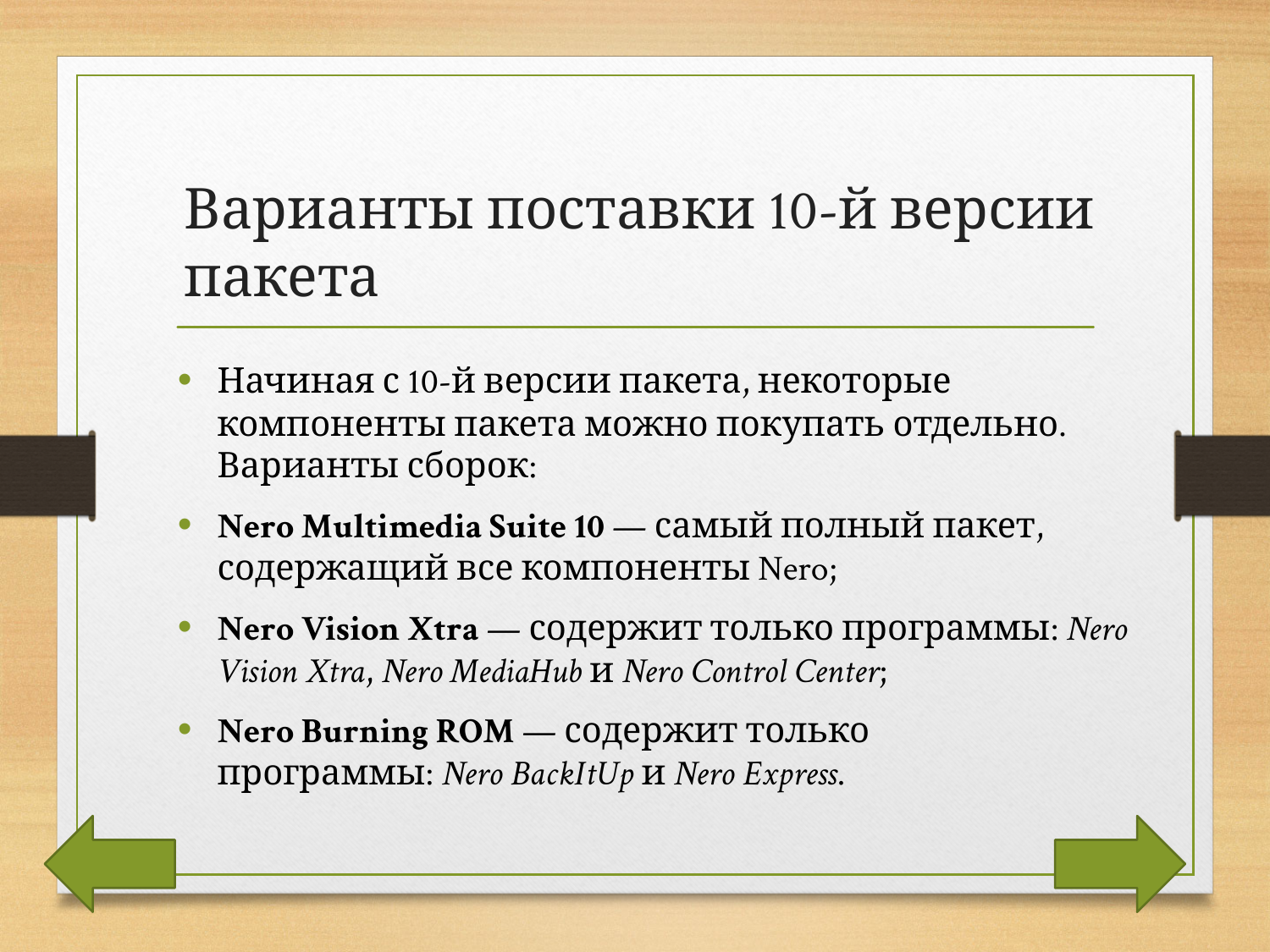

Варианты поставки 10-й версии пакета
Начиная с 10-й версии пакета, некоторые компоненты пакета можно покупать отдельно. Варианты сборок:
Nero Multimedia Suite 10 — самый полный пакет, содержащий все компоненты Nero;
Nero Vision Xtra — содержит только программы: Nero Vision Xtra, Nero MediaHub и Nero Control Center;
Nero Burning ROM — содержит только программы: Nero BackItUp и Nero Express.